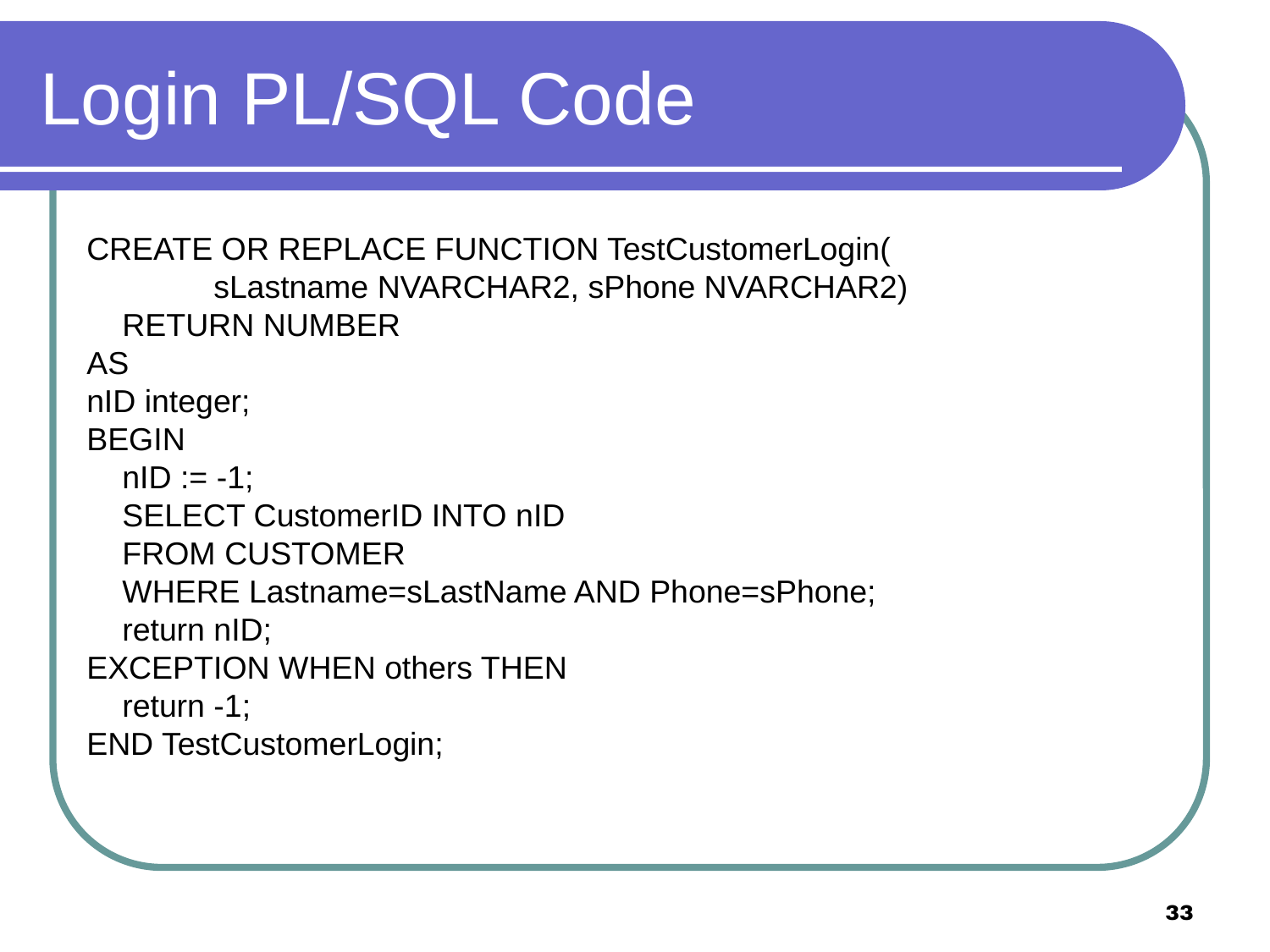

# Login PL/SQL Code
CREATE OR REPLACE FUNCTION TestCustomerLogin(
	sLastname NVARCHAR2, sPhone NVARCHAR2)
    RETURN NUMBER
AS
nID integer;
BEGIN
    nID := -1;
    SELECT CustomerID INTO nID
    FROM CUSTOMER
    WHERE Lastname=sLastName AND Phone=sPhone;
    return nID;
EXCEPTION WHEN others THEN
    return -1;
END TestCustomerLogin;
33